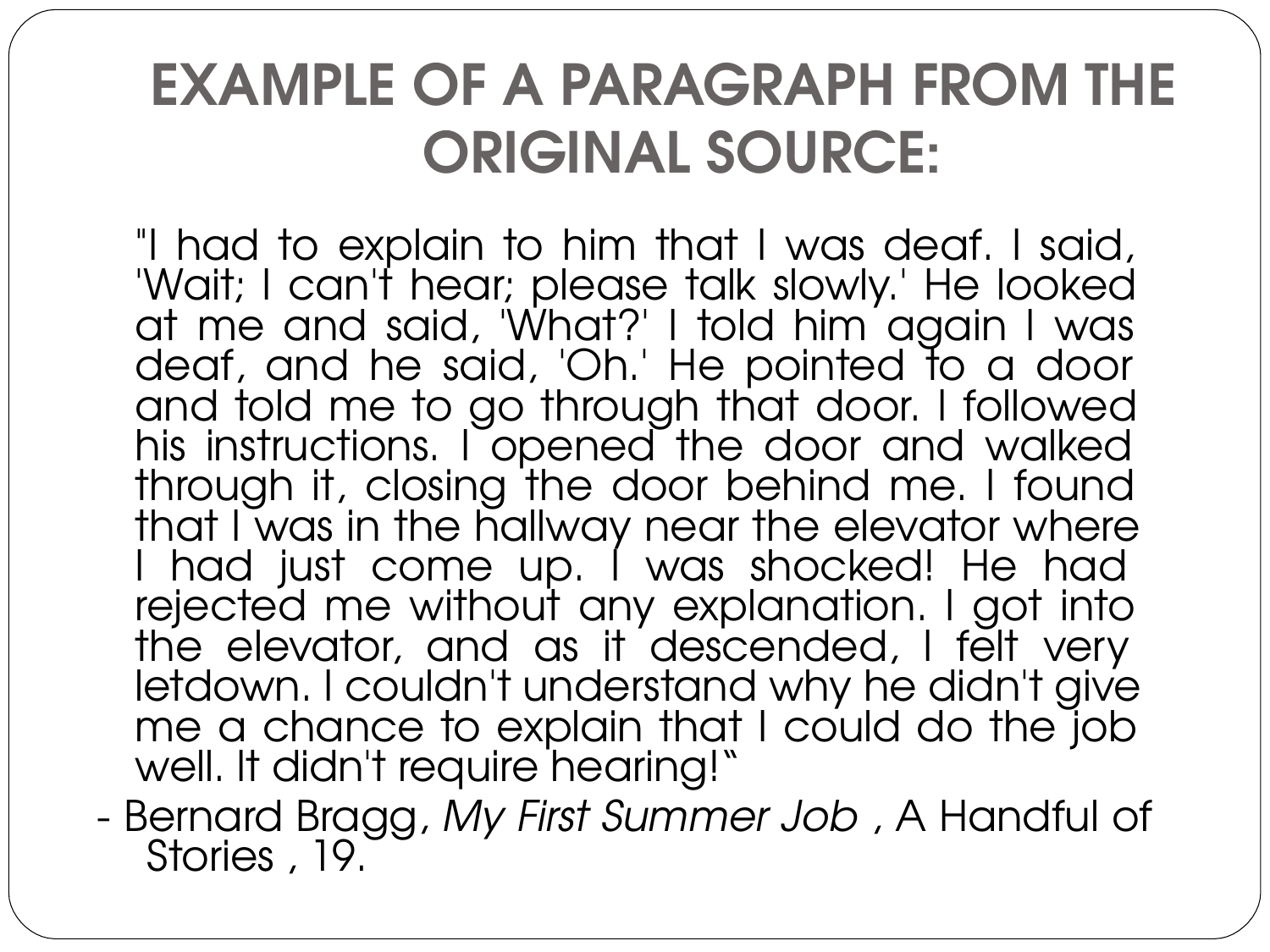

# EXAMPLE OF A PARAGRAPH FROM THE  ORIGINAL SOURCE:
"I had to explain to him that I was deaf. I said,  'Wait; I can't hear; please talk slowly.' He looked  at me and said, 'What?' I told him again I was  deaf, and he said, 'Oh.' He pointed to a door  and told me to go through that door. I followed  his instructions. I opened the door and walked  through it, closing the door behind me. I found  that I was in the hallway near the elevator where  I had just come up. I was shocked! He had  rejected me without any explanation. I got into  the elevator, and as it descended, I felt very  letdown. I couldn't understand why he didn't give  me a chance to explain that I could do the job  well. It didn't require hearing!“
- Bernard Bragg, My First Summer Job , A Handful of  Stories , 19.